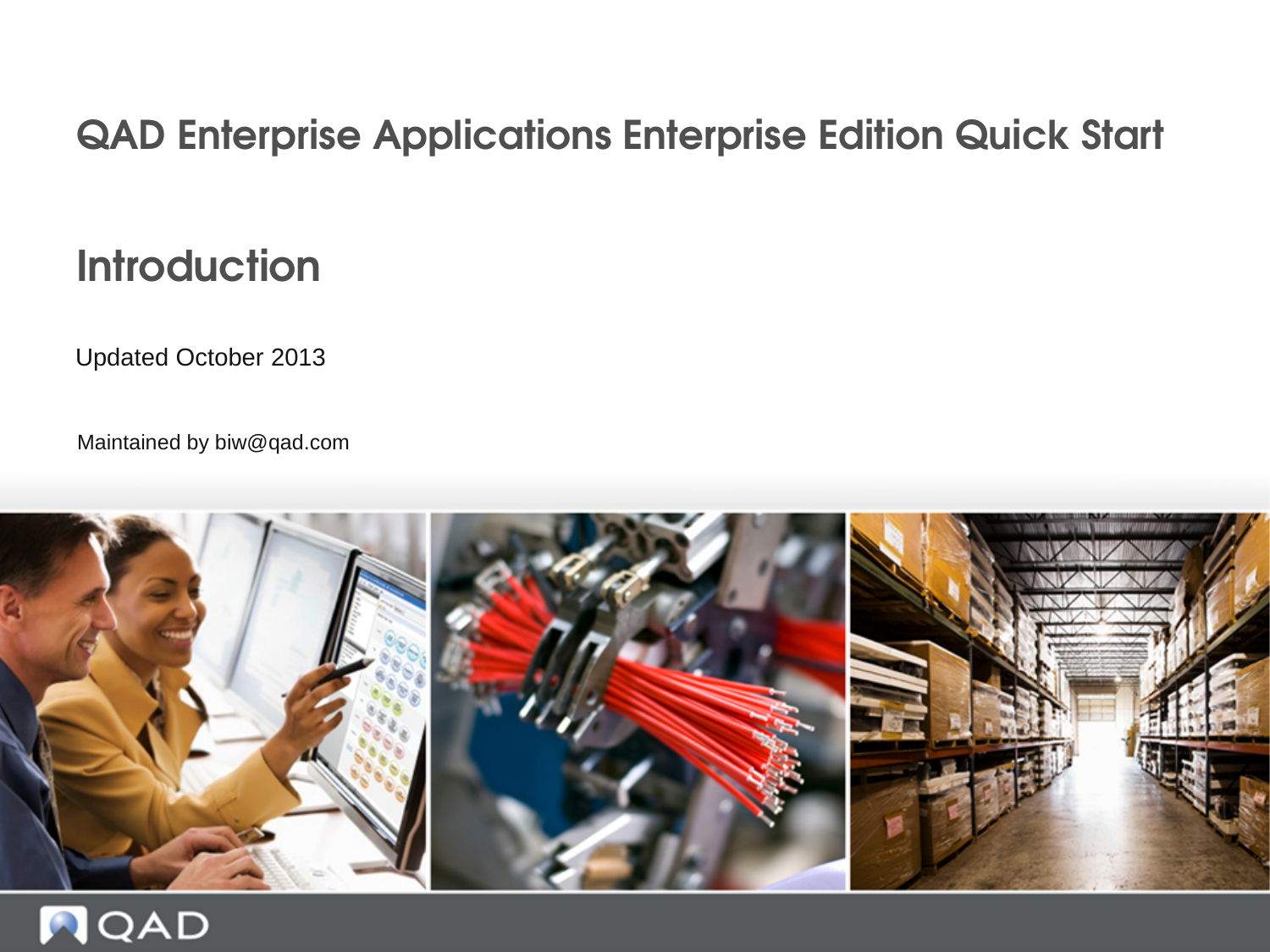

# QAD Enterprise Applications Enterprise Edition Quick Start
Introduction
Updated October 2013
Maintained by biw@qad.com